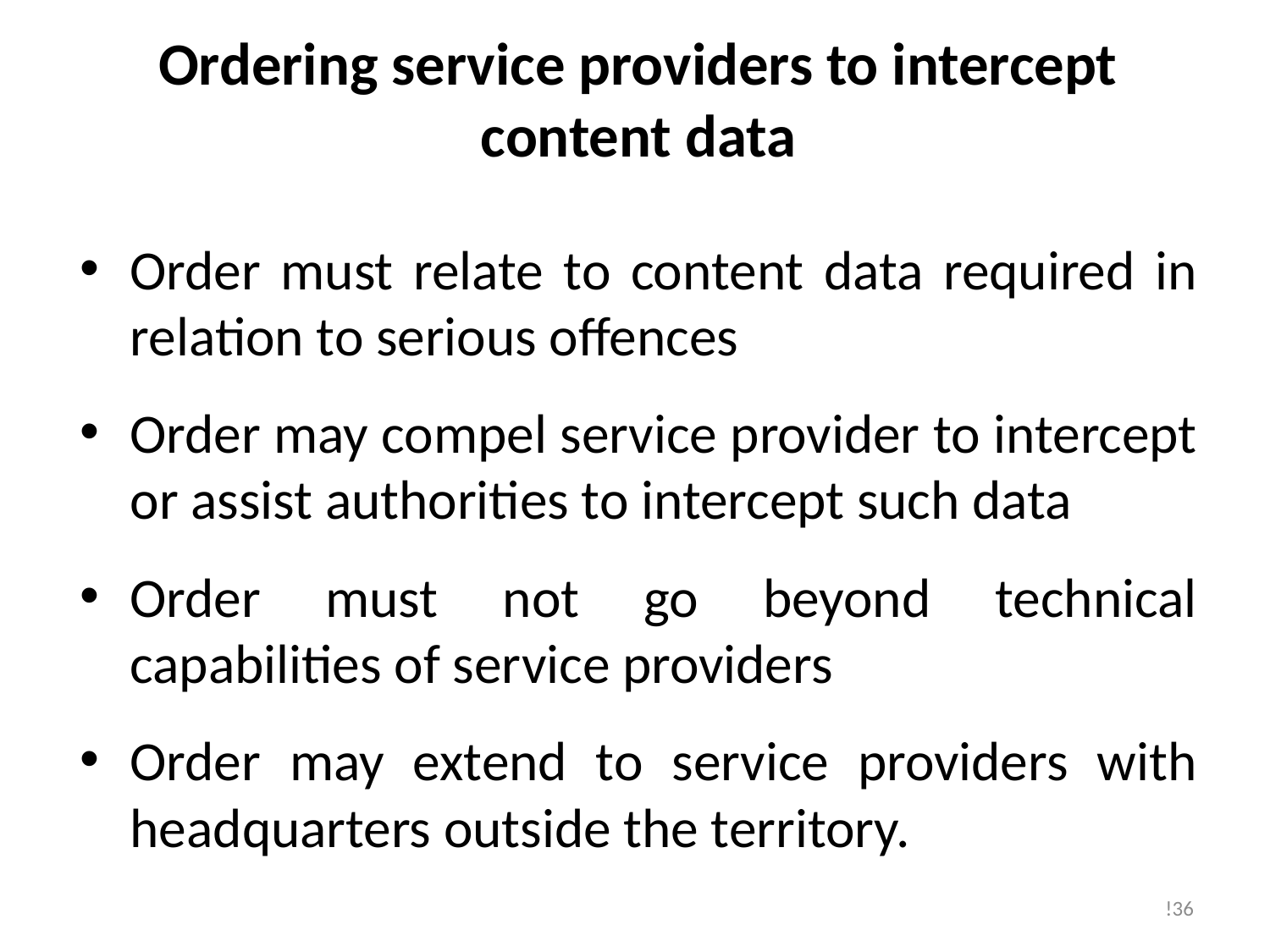

# Ordering service providers to intercept content data
Order must relate to content data required in relation to serious offences
Order may compel service provider to intercept or assist authorities to intercept such data
Order must not go beyond technical capabilities of service providers
Order may extend to service providers with headquarters outside the territory.
!36